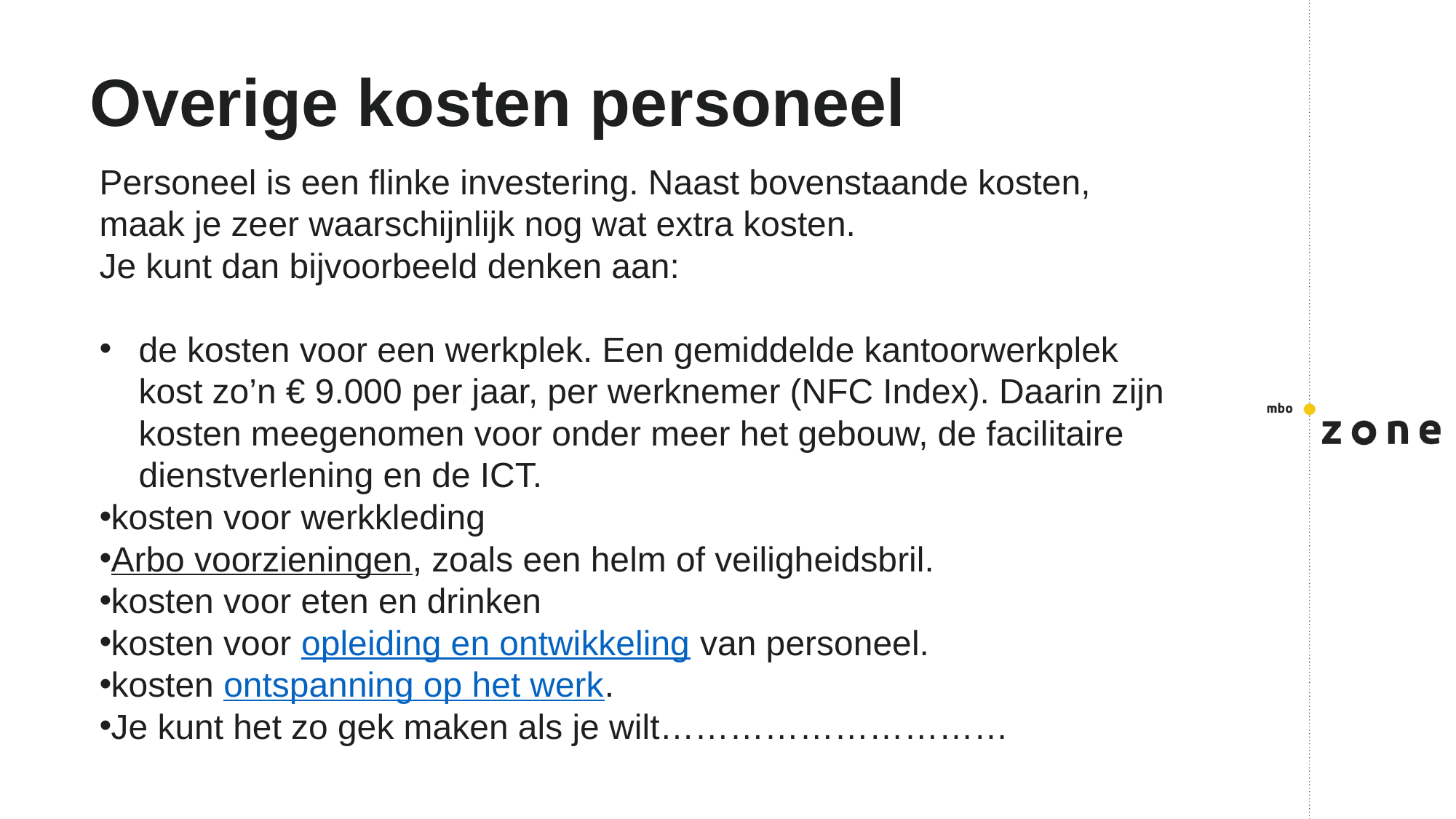

# Overige kosten personeel
Personeel is een flinke investering. Naast bovenstaande kosten, maak je zeer waarschijnlijk nog wat extra kosten.
Je kunt dan bijvoorbeeld denken aan:

de kosten voor een werkplek. Een gemiddelde kantoorwerkplek kost zo’n € 9.000 per jaar, per werknemer (NFC Index). Daarin zijn kosten meegenomen voor onder meer het gebouw, de facilitaire dienstverlening en de ICT.
kosten voor werkkleding
Arbo voorzieningen, zoals een helm of veiligheidsbril.
kosten voor eten en drinken
kosten voor opleiding en ontwikkeling van personeel.
kosten ontspanning op het werk.
Je kunt het zo gek maken als je wilt…………………………